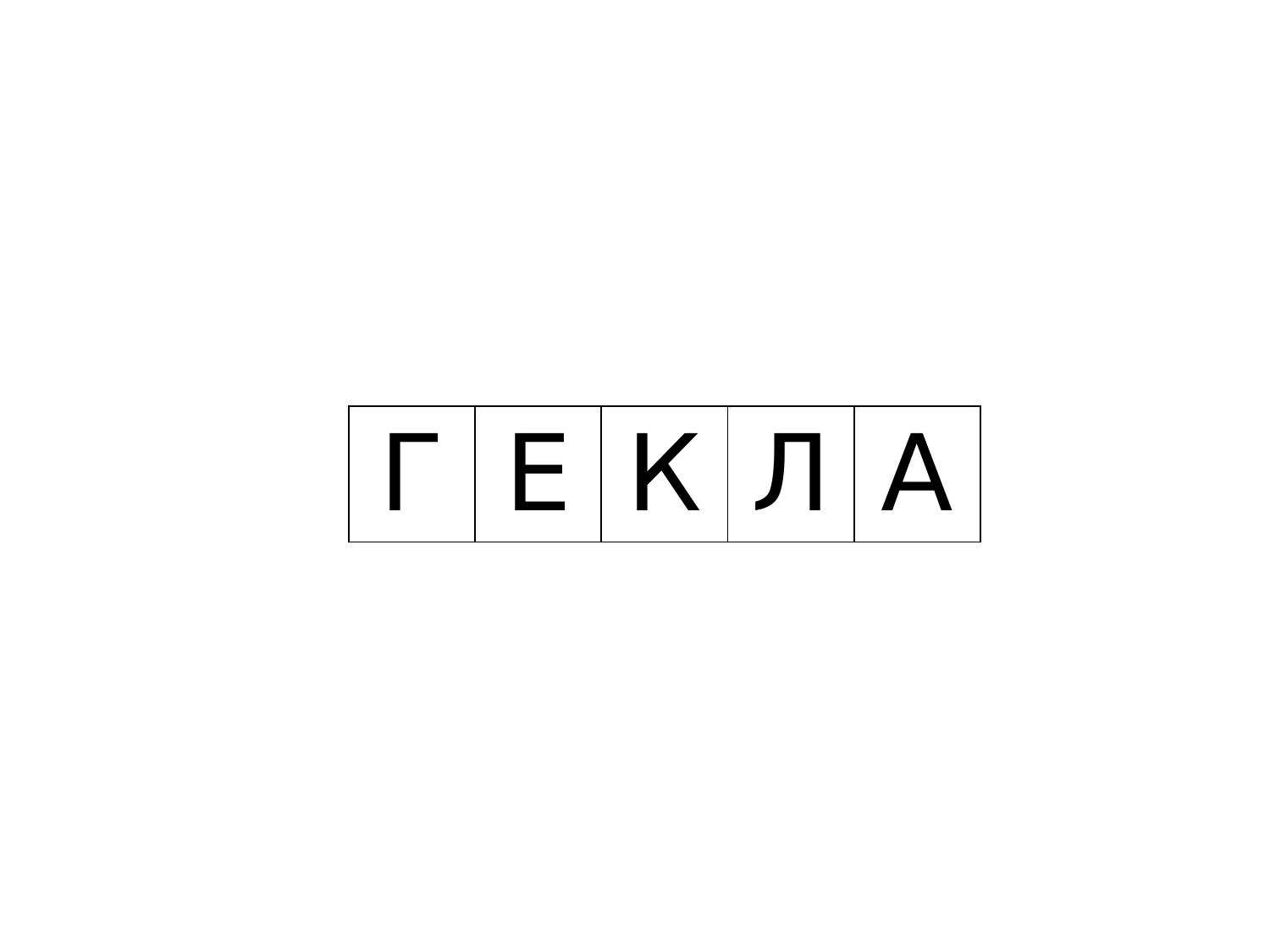

| Г | Е | К | Л | А |
| --- | --- | --- | --- | --- |